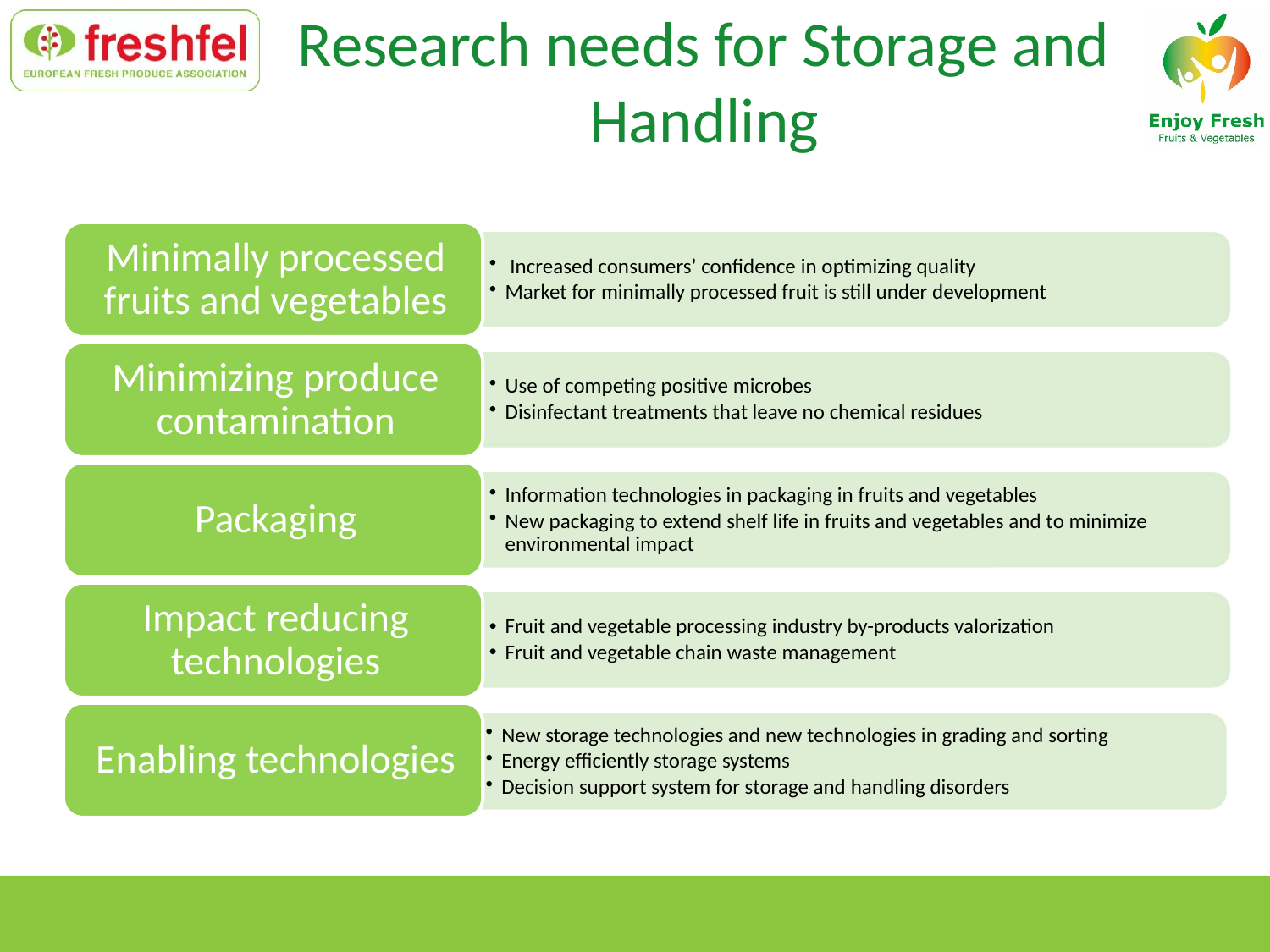

# Research needs for Storage and Handling

 Increased consumers’ confidence in optimizing quality
Market for minimally processed fruit is still under development
Minimally processed fruits and vegetables
Use of competing positive microbes
Disinfectant treatments that leave no chemical residues
Minimizing produce contamination
Information technologies in packaging in fruits and vegetables
New packaging to extend shelf life in fruits and vegetables and to minimize environmental impact
Packaging
Fruit and vegetable processing industry by-products valorization
Fruit and vegetable chain waste management
Impact reducing technologies
New storage technologies and new technologies in grading and sorting
Energy efficiently storage systems
Decision support system for storage and handling disorders
Enabling technologies